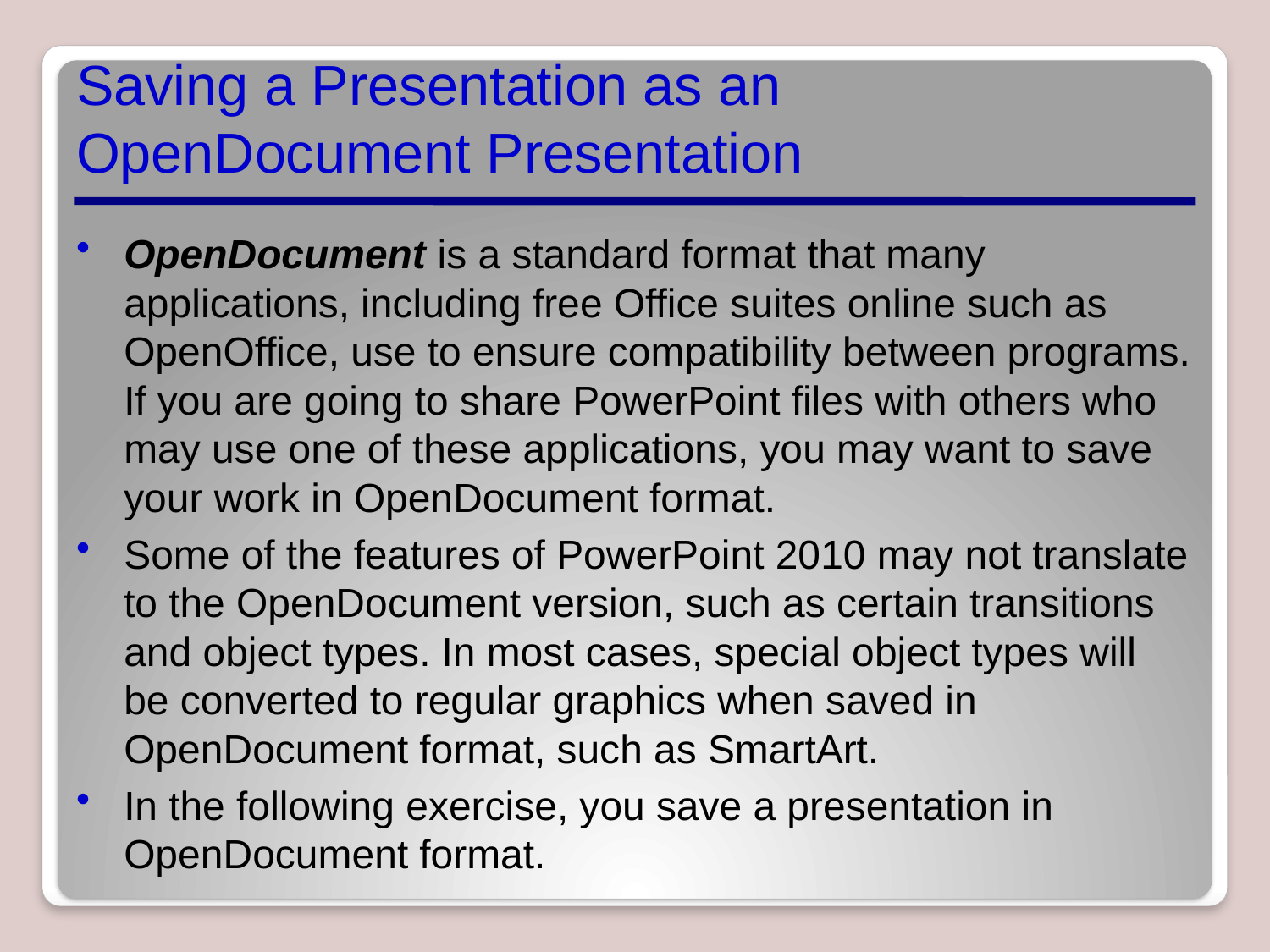

# Saving a Presentation as an OpenDocument Presentation
OpenDocument is a standard format that many applications, including free Office suites online such as OpenOffice, use to ensure compatibility between programs. If you are going to share PowerPoint files with others who may use one of these applications, you may want to save your work in OpenDocument format.
Some of the features of PowerPoint 2010 may not translate to the OpenDocument version, such as certain transitions and object types. In most cases, special object types will be converted to regular graphics when saved in OpenDocument format, such as SmartArt.
In the following exercise, you save a presentation in OpenDocument format.